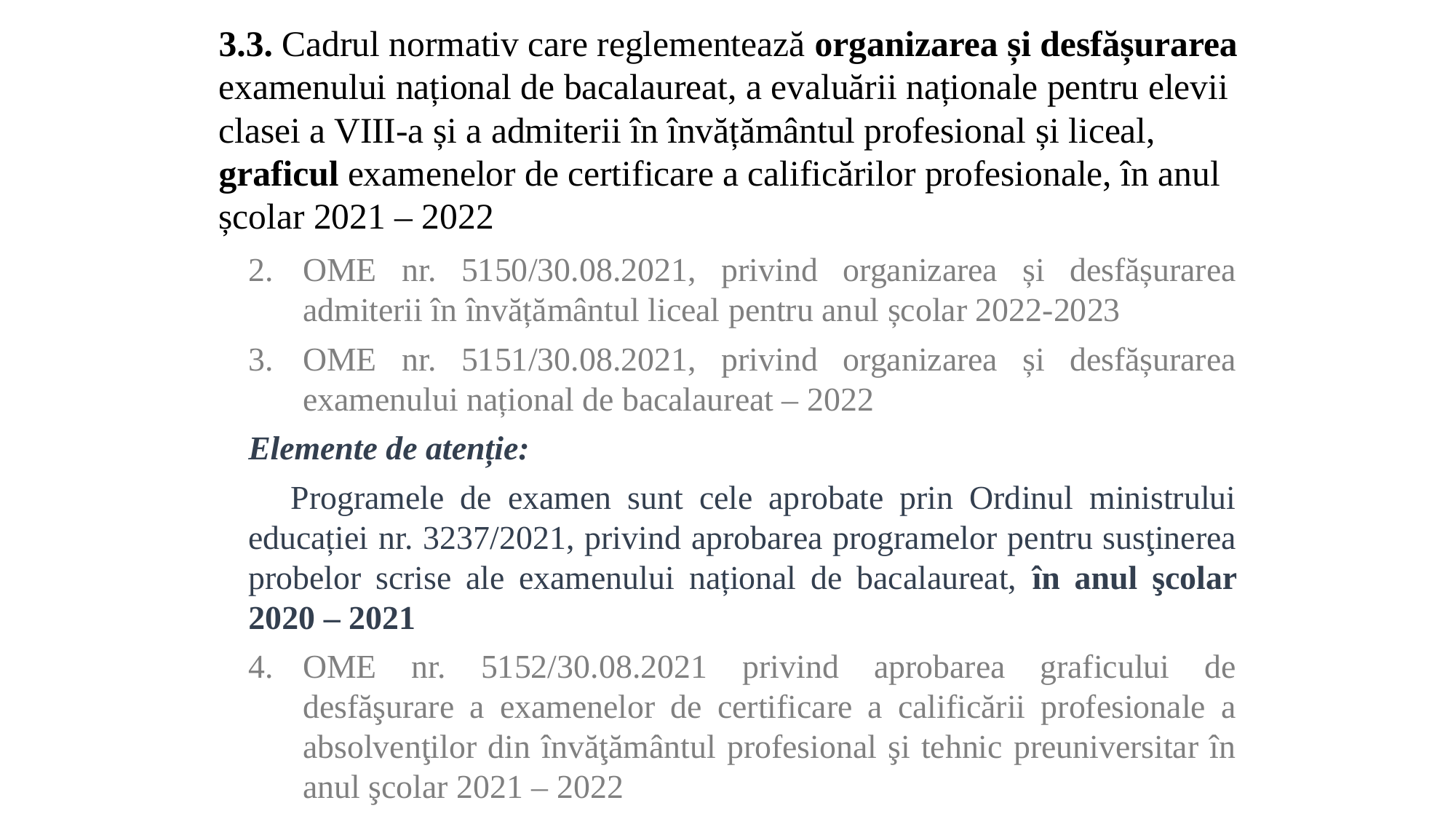

# 3.3. Cadrul normativ care reglementează organizarea și desfășurarea examenului național de bacalaureat, a evaluării naționale pentru elevii clasei a VIII-a și a admiterii în învățământul profesional și liceal, graficul examenelor de certificare a calificărilor profesionale, în anul școlar 2021 – 2022
OME nr. 5150/30.08.2021, privind organizarea și desfășurarea admiterii în învățământul liceal pentru anul școlar 2022-2023
OME nr. 5151/30.08.2021, privind organizarea și desfășurarea examenului național de bacalaureat – 2022
Elemente de atenție:
Programele de examen sunt cele aprobate prin Ordinul ministrului educației nr. 3237/2021, privind aprobarea programelor pentru susţinerea probelor scrise ale examenului național de bacalaureat, în anul şcolar 2020 – 2021
OME nr. 5152/30.08.2021 privind aprobarea graficului de desfăşurare a examenelor de certificare a calificării profesionale a absolvenţilor din învăţământul profesional şi tehnic preuniversitar în anul şcolar 2021 – 2022